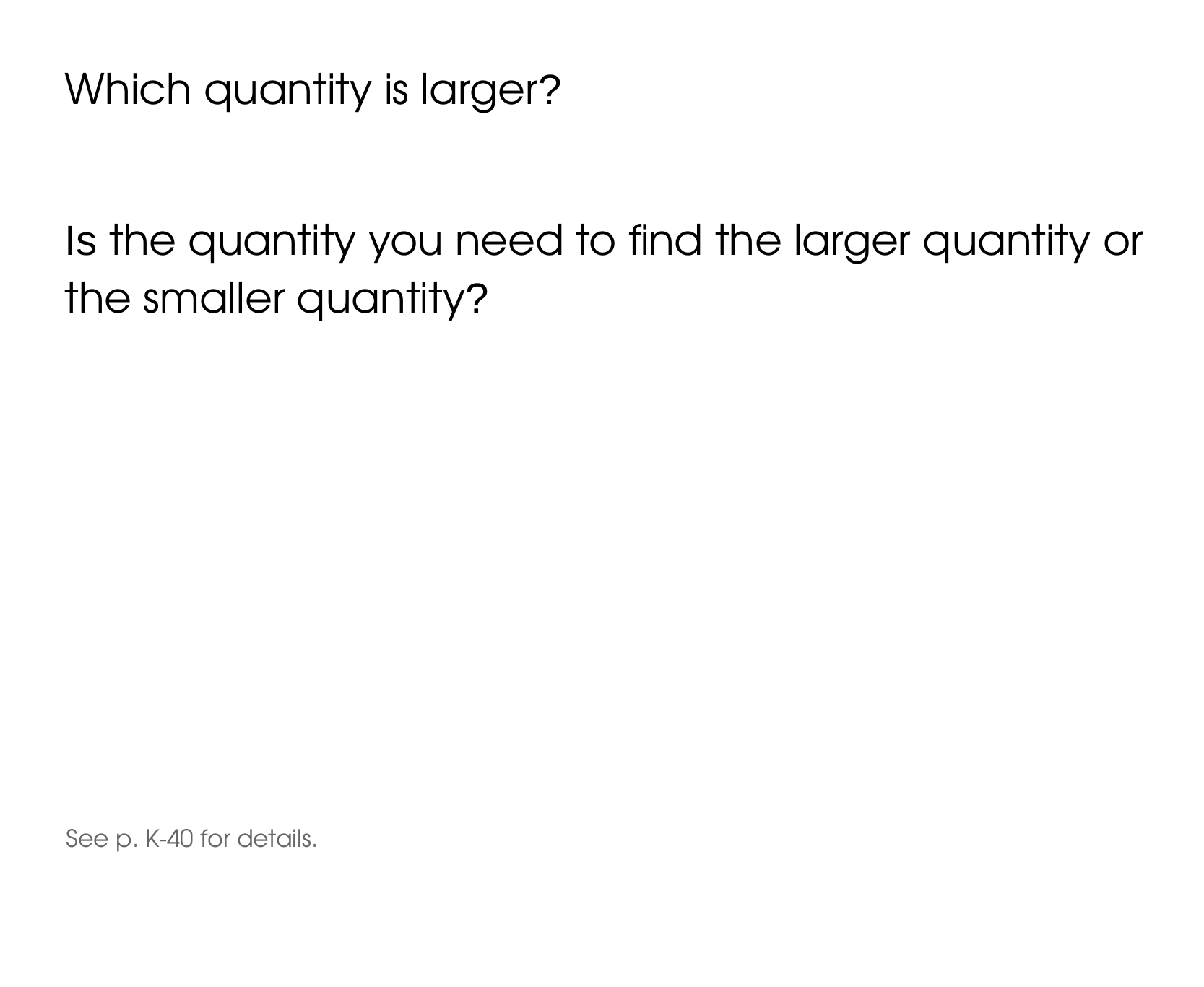

Which quantity is larger?

Is the quantity you need to find the larger quantity or the smaller quantity?
See p. K-40 for details.